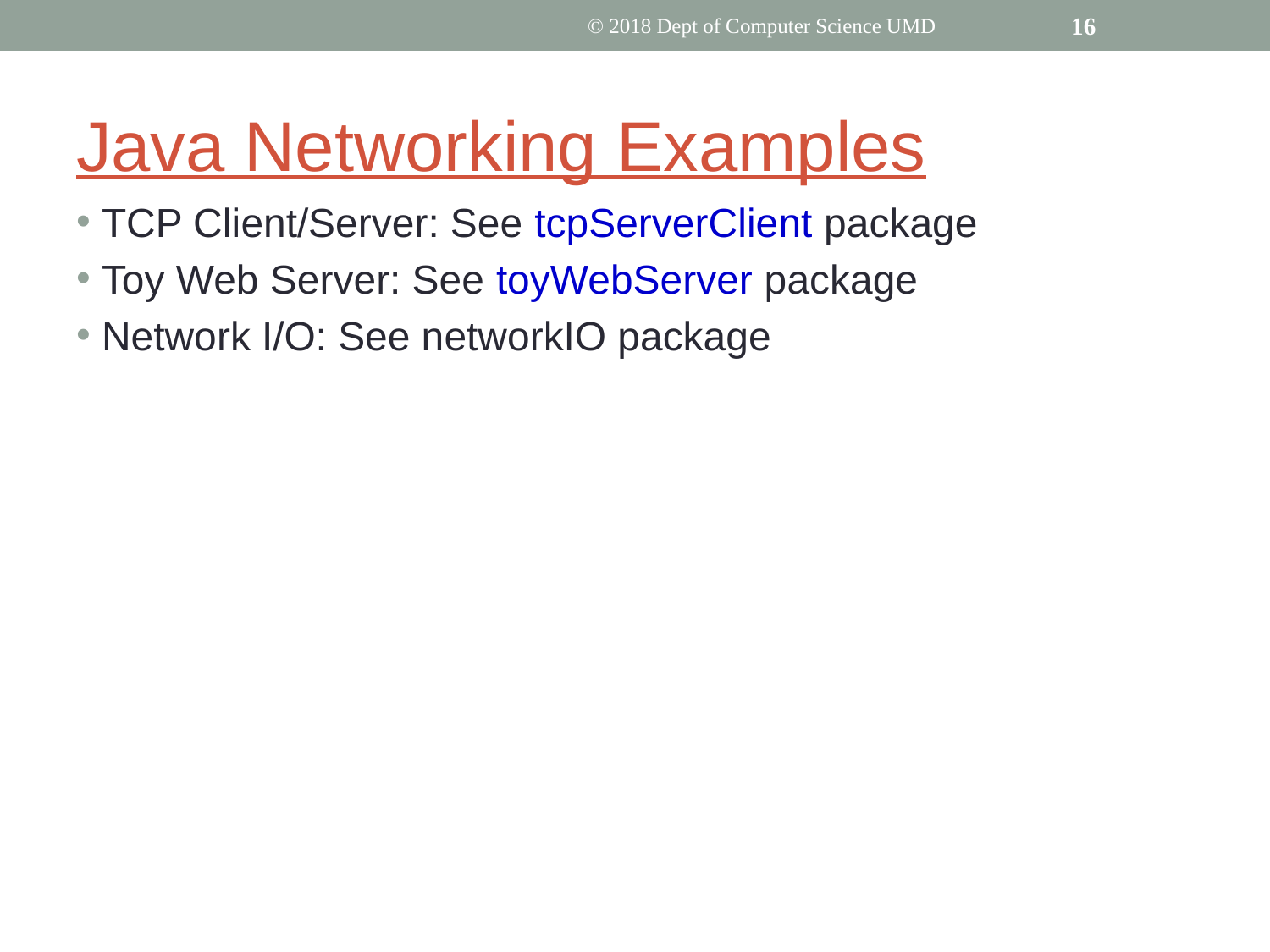

© 2018 Dept of Computer Science UMD
16
# Java Networking Examples
TCP Client/Server: See tcpServerClient package
Toy Web Server: See toyWebServer package
Network I/O: See networkIO package